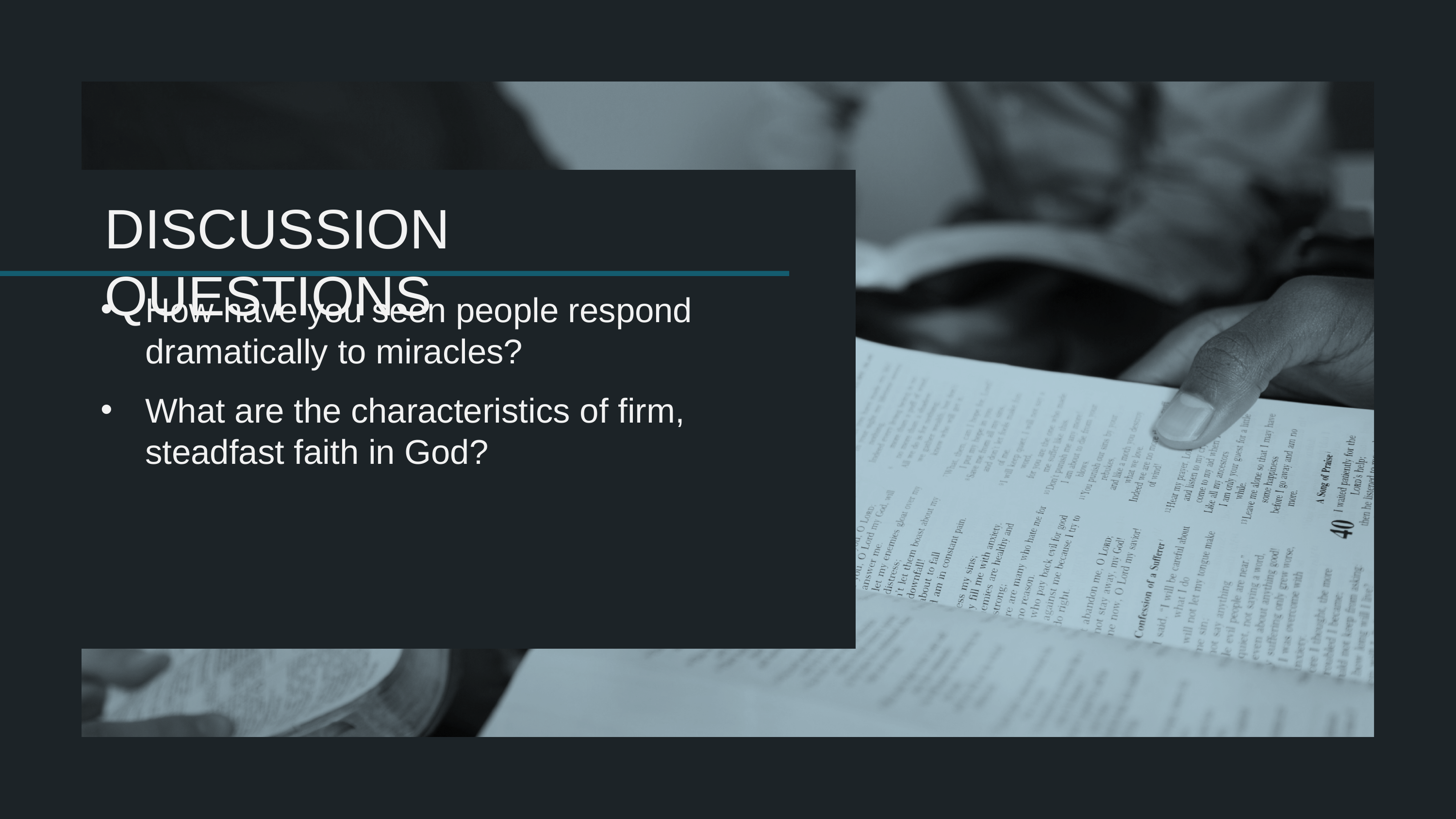

How have you seen people respond dramatically to miracles?
What are the characteristics of firm, steadfast faith in God?